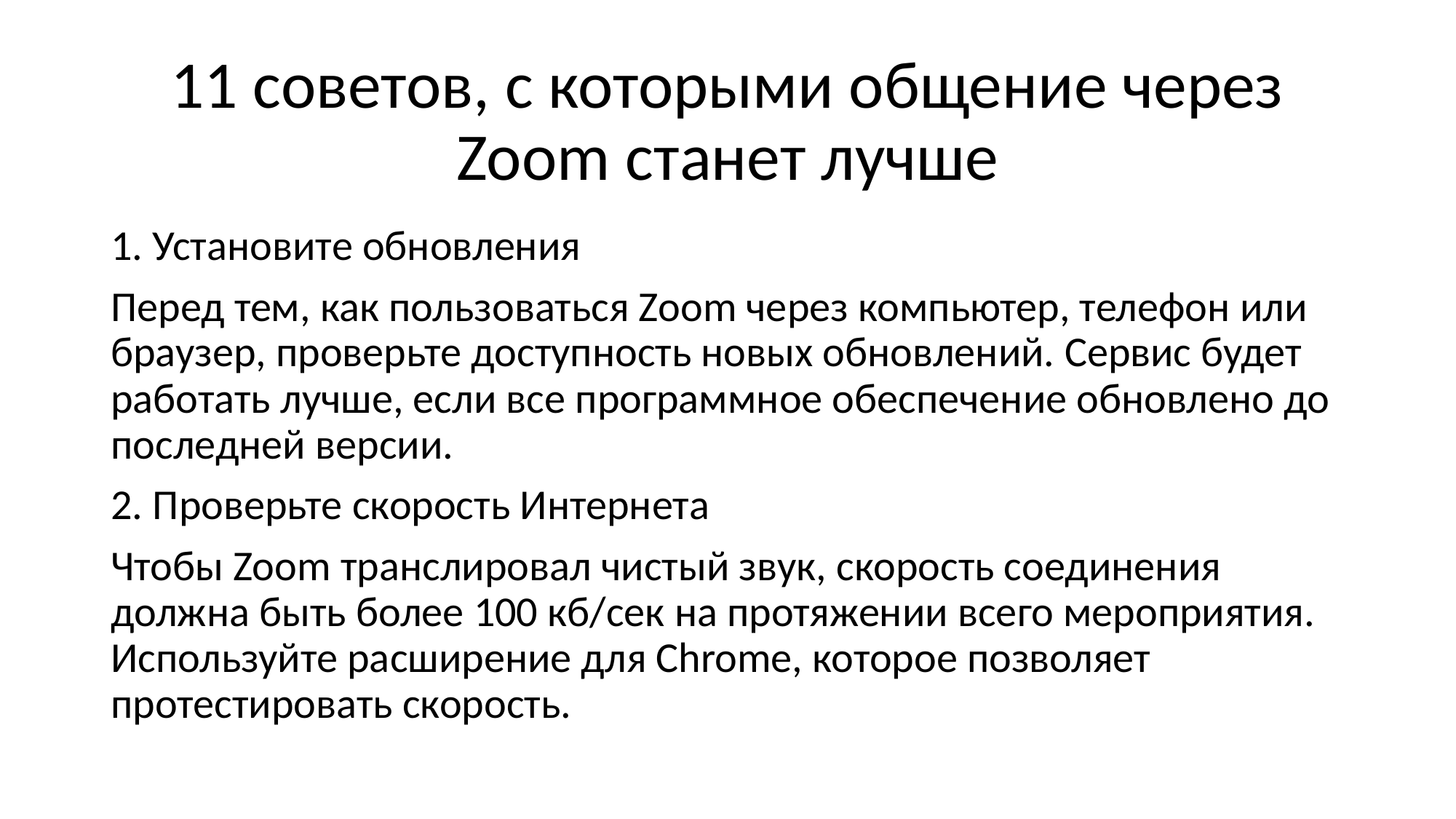

# 11 советов, с которыми общение через Zoom станет лучше
1. Установите обновления
Перед тем, как пользоваться Zoom через компьютер, телефон или браузер, проверьте доступность новых обновлений. Сервис будет работать лучше, если все программное обеспечение обновлено до последней версии.
2. Проверьте скорость Интернета
Чтобы Zoom транслировал чистый звук, скорость соединения должна быть более 100 кб/сек на протяжении всего мероприятия. Используйте расширение для Chrome, которое позволяет протестировать скорость.